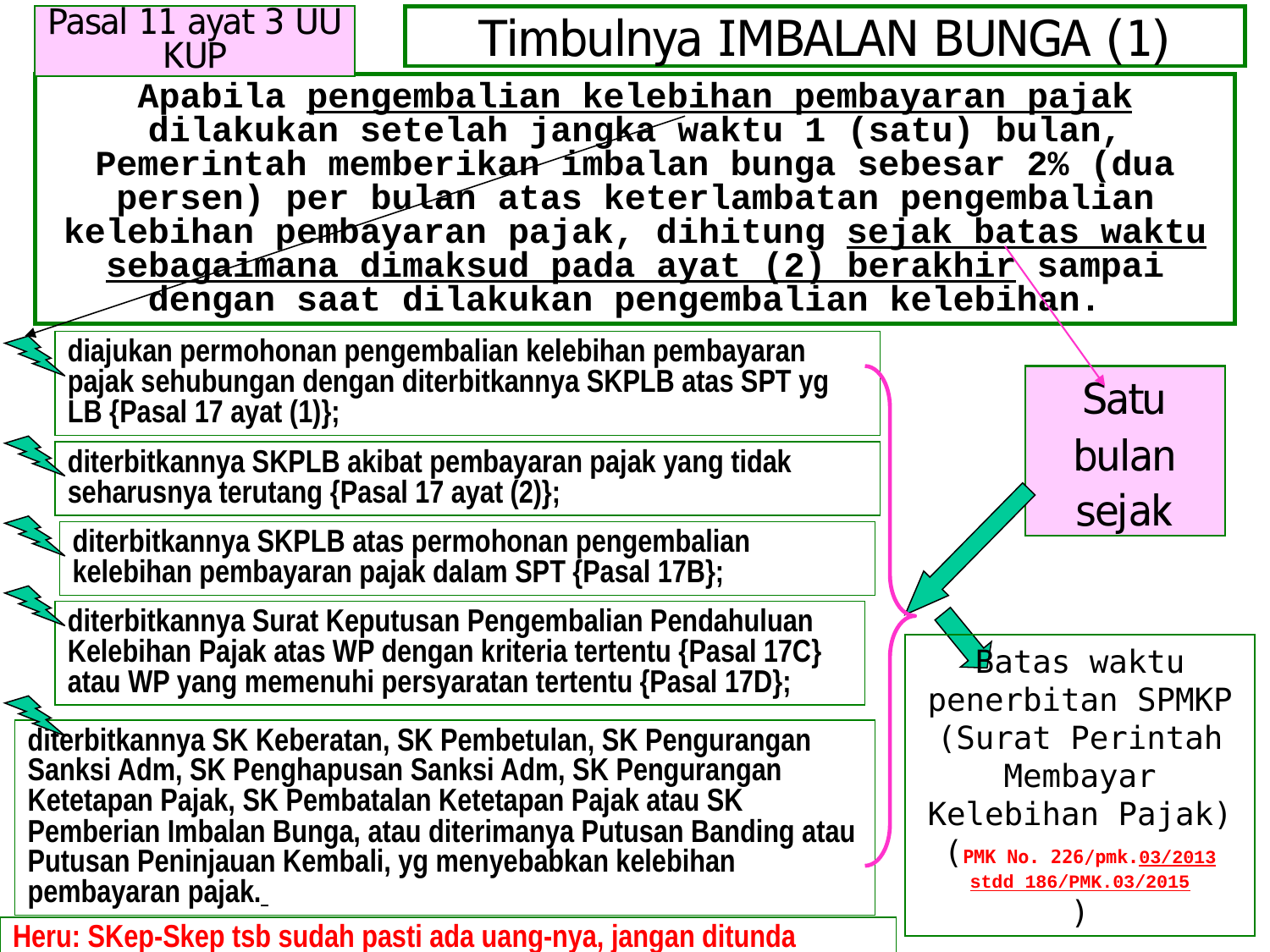

Pasal 11 ayat 3 UU KUP
# Timbulnya IMBALAN BUNGA (1)
Apabila pengembalian kelebihan pembayaran pajak dilakukan setelah jangka waktu 1 (satu) bulan, Pemerintah memberikan imbalan bunga sebesar 2% (dua persen) per bulan atas keterlambatan pengembalian kelebihan pembayaran pajak, dihitung sejak batas waktu sebagaimana dimaksud pada ayat (2) berakhir sampai dengan saat dilakukan pengembalian kelebihan.

diajukan permohonan pengembalian kelebihan pembayaran pajak sehubungan dengan diterbitkannya SKPLB atas SPT yg LB {Pasal 17 ayat (1)};

Satu bulan sejak

diterbitkannya SKPLB akibat pembayaran pajak yang tidak seharusnya terutang {Pasal 17 ayat (2)};

diterbitkannya SKPLB atas permohonan pengembalian kelebihan pembayaran pajak dalam SPT {Pasal 17B};

diterbitkannya Surat Keputusan Pengembalian Pendahuluan Kelebihan Pajak atas WP dengan kriteria tertentu {Pasal 17C} atau WP yang memenuhi persyaratan tertentu {Pasal 17D};

Batas waktu penerbitan SPMKP (Surat Perintah Membayar Kelebihan Pajak)
(PMK No. 226/pmk.03/2013 stdd 186/PMK.03/2015
)

diterbitkannya SK Keberatan, SK Pembetulan, SK Pengurangan Sanksi Adm, SK Penghapusan Sanksi Adm, SK Pengurangan Ketetapan Pajak, SK Pembatalan Ketetapan Pajak atau SK Pemberian Imbalan Bunga, atau diterimanya Putusan Banding atau Putusan Peninjauan Kembali, yg menyebabkan kelebihan pembayaran pajak.
Heru: SKep-Skep tsb sudah pasti ada uang-nya, jangan ditunda